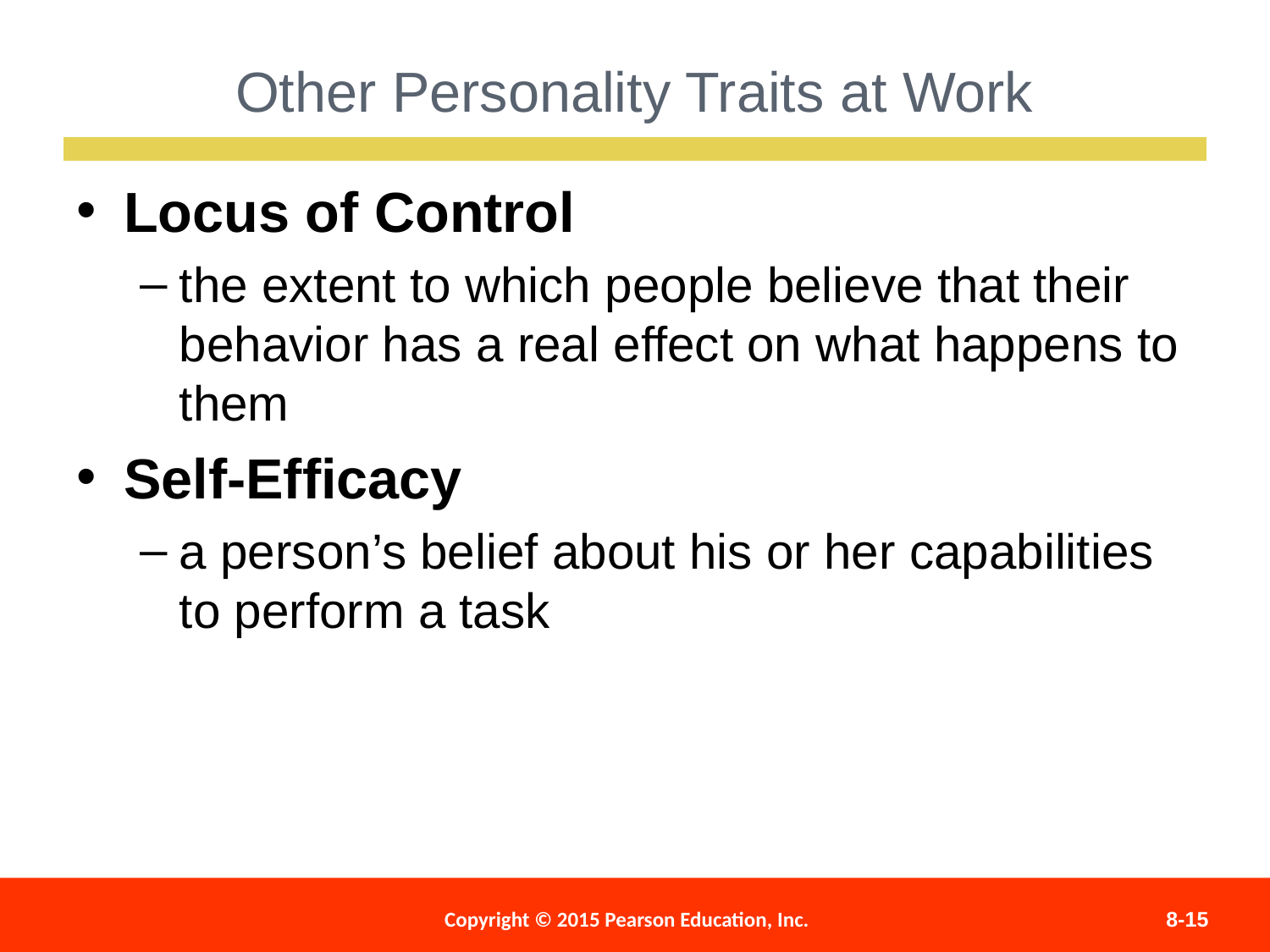

Other Personality Traits at Work
Locus of Control
the extent to which people believe that their behavior has a real effect on what happens to them
Self-Efficacy
a person’s belief about his or her capabilities to perform a task